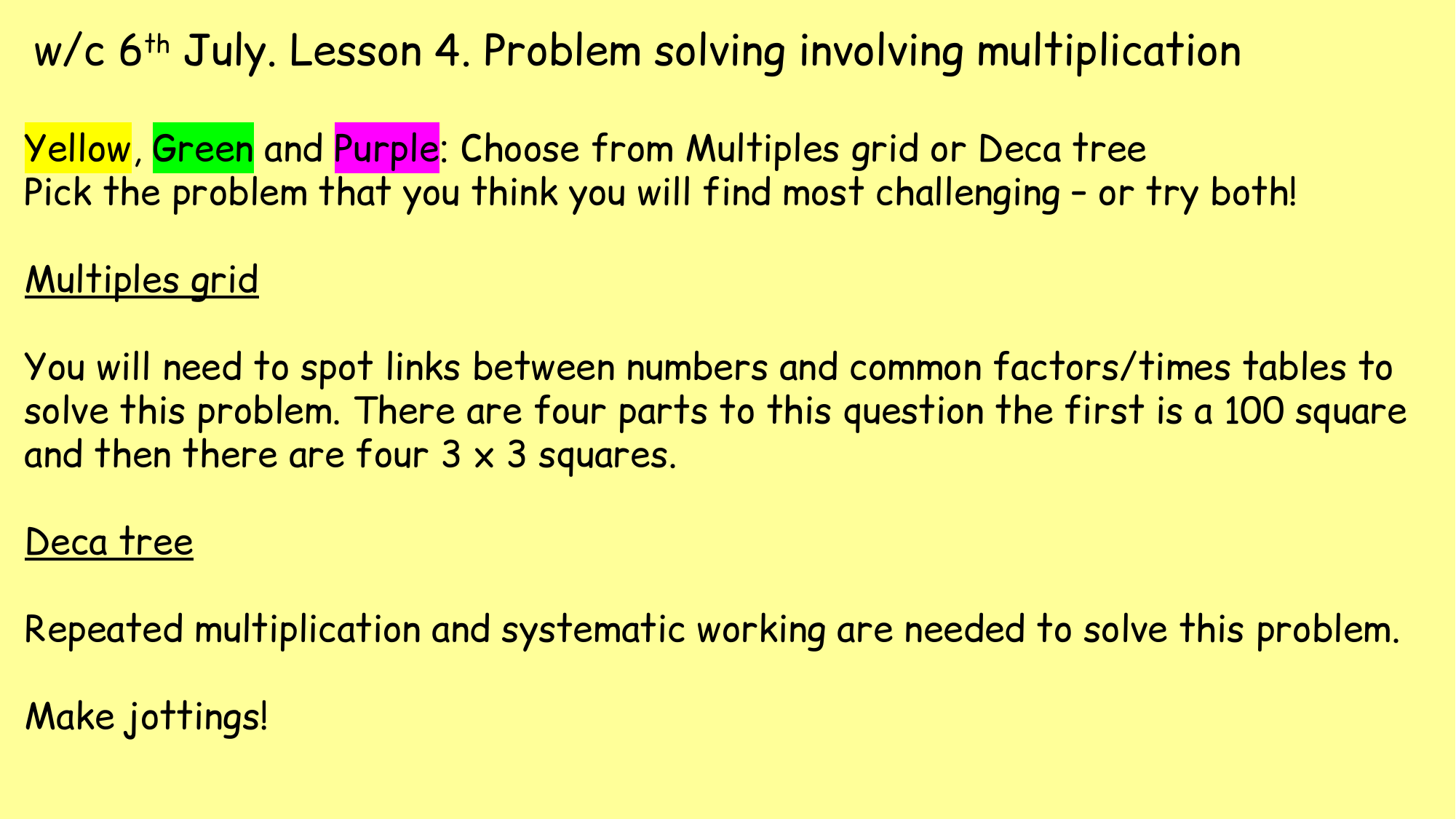

w/c 6th July. Lesson 4. Problem solving involving multiplication
Yellow, Green and Purple: Choose from Multiples grid or Deca tree
Pick the problem that you think you will find most challenging – or try both!

Multiples grid

You will need to spot links between numbers and common factors/times tables to solve this problem. There are four parts to this question the first is a 100 square and then there are four 3 x 3 squares.

Deca tree

Repeated multiplication and systematic working are needed to solve this problem.

Make jottings!